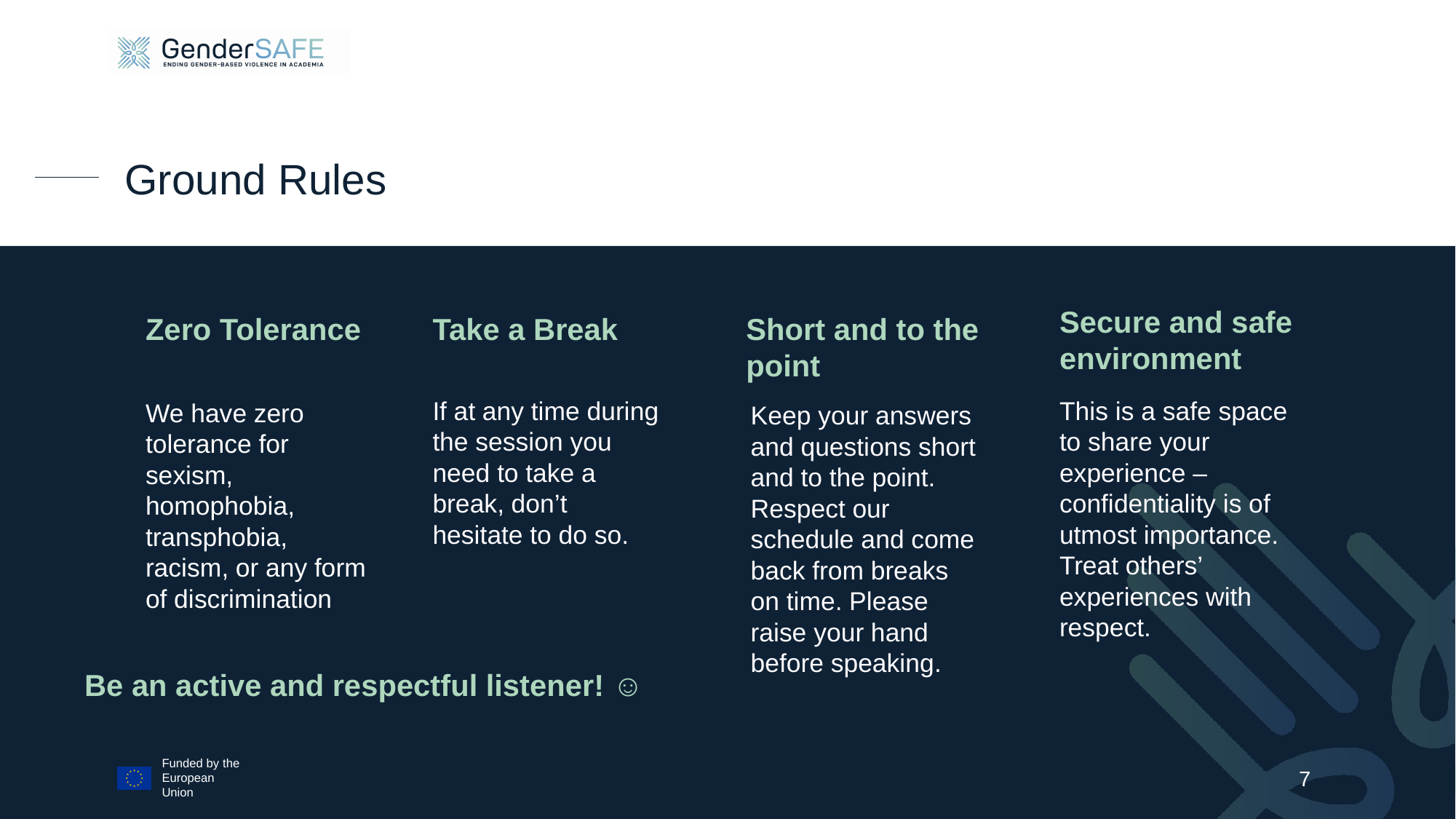

Ground Rules
Secure and safe environment
Take a Break
Short and to the point
Zero Tolerance
If at any time during the session you need to take a break, don’t hesitate to do so.
This is a safe space to share your experience – confidentiality is of utmost importance. Treat others’ experiences with respect.
We have zero tolerance for sexism, homophobia, transphobia, racism, or any form of discrimination
Keep your answers and questions short and to the point. Respect our schedule and come back from breaks on time. Please raise your hand before speaking.
Be an active and respectful listener! ☺